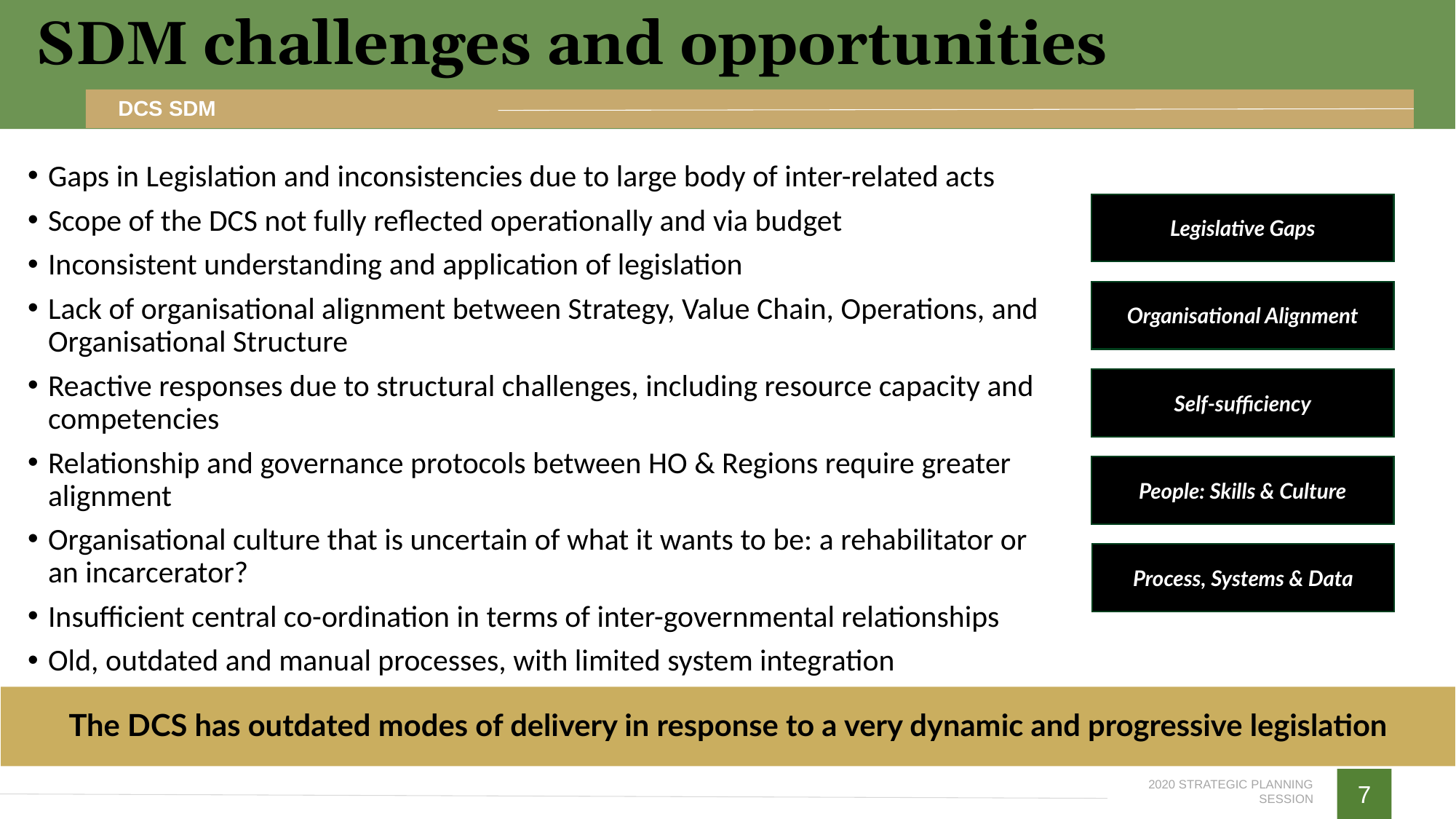

SDM challenges and opportunities
DCS SDM
Gaps in Legislation and inconsistencies due to large body of inter-related acts
Scope of the DCS not fully reflected operationally and via budget
Inconsistent understanding and application of legislation
Lack of organisational alignment between Strategy, Value Chain, Operations, and Organisational Structure
Reactive responses due to structural challenges, including resource capacity and competencies
Relationship and governance protocols between HO & Regions require greater alignment
Organisational culture that is uncertain of what it wants to be: a rehabilitator or an incarcerator?
Insufficient central co-ordination in terms of inter-governmental relationships
Old, outdated and manual processes, with limited system integration
Opportunities exist to leverage resources to improve self-sufficiency

Legislative Gaps
Organisational Alignment
Self-sufficiency
People: Skills & Culture
Process, Systems & Data
The DCS has outdated modes of delivery in response to a very dynamic and progressive legislation